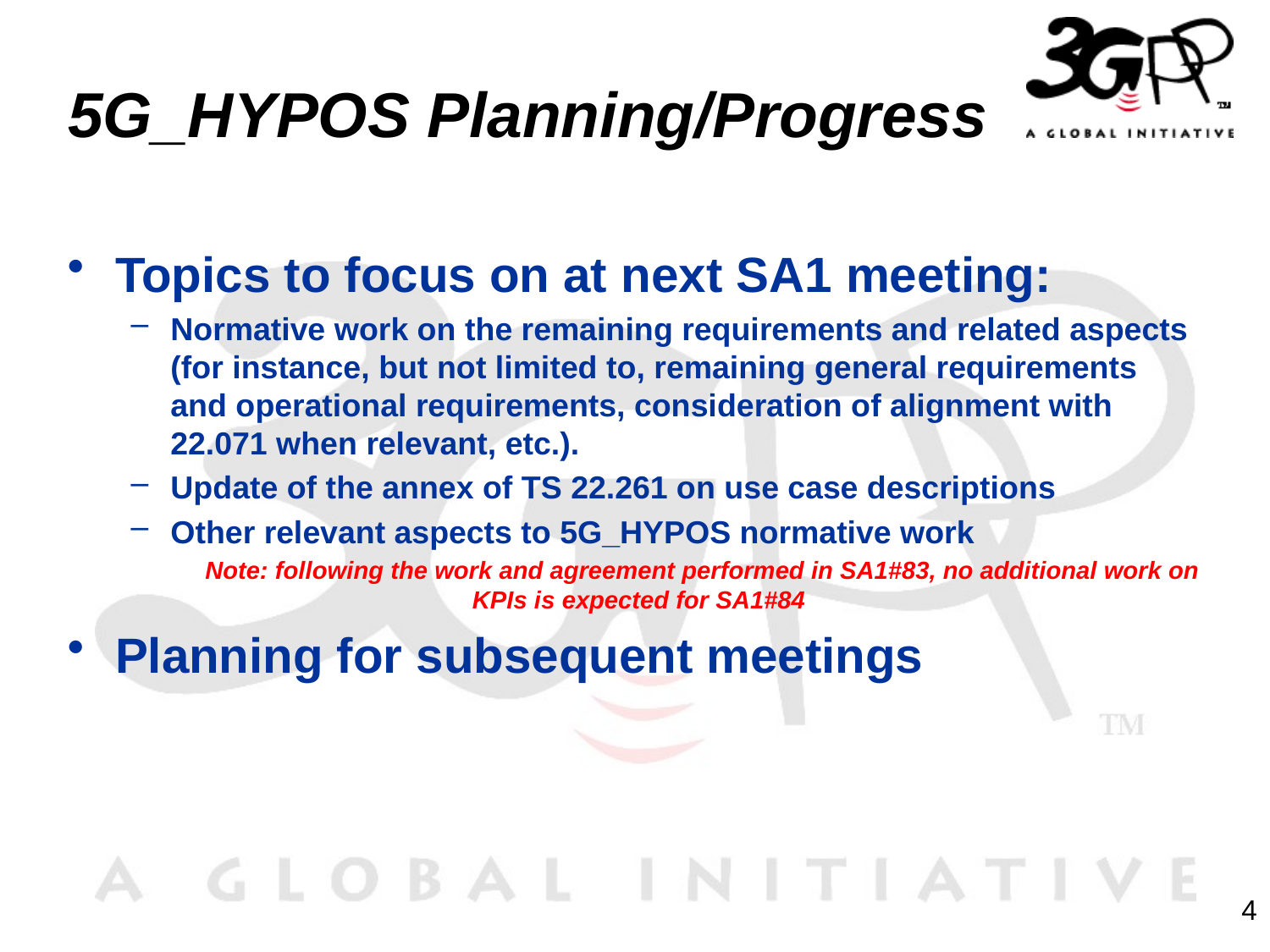

# 5G_HYPOS Planning/Progress

Topics to focus on at next SA1 meeting:
Normative work on the remaining requirements and related aspects (for instance, but not limited to, remaining general requirements and operational requirements, consideration of alignment with 22.071 when relevant, etc.).
Update of the annex of TS 22.261 on use case descriptions
Other relevant aspects to 5G_HYPOS normative work
	Note: following the work and agreement performed in SA1#83, no additional work on KPIs is expected for SA1#84
Planning for subsequent meetings

4